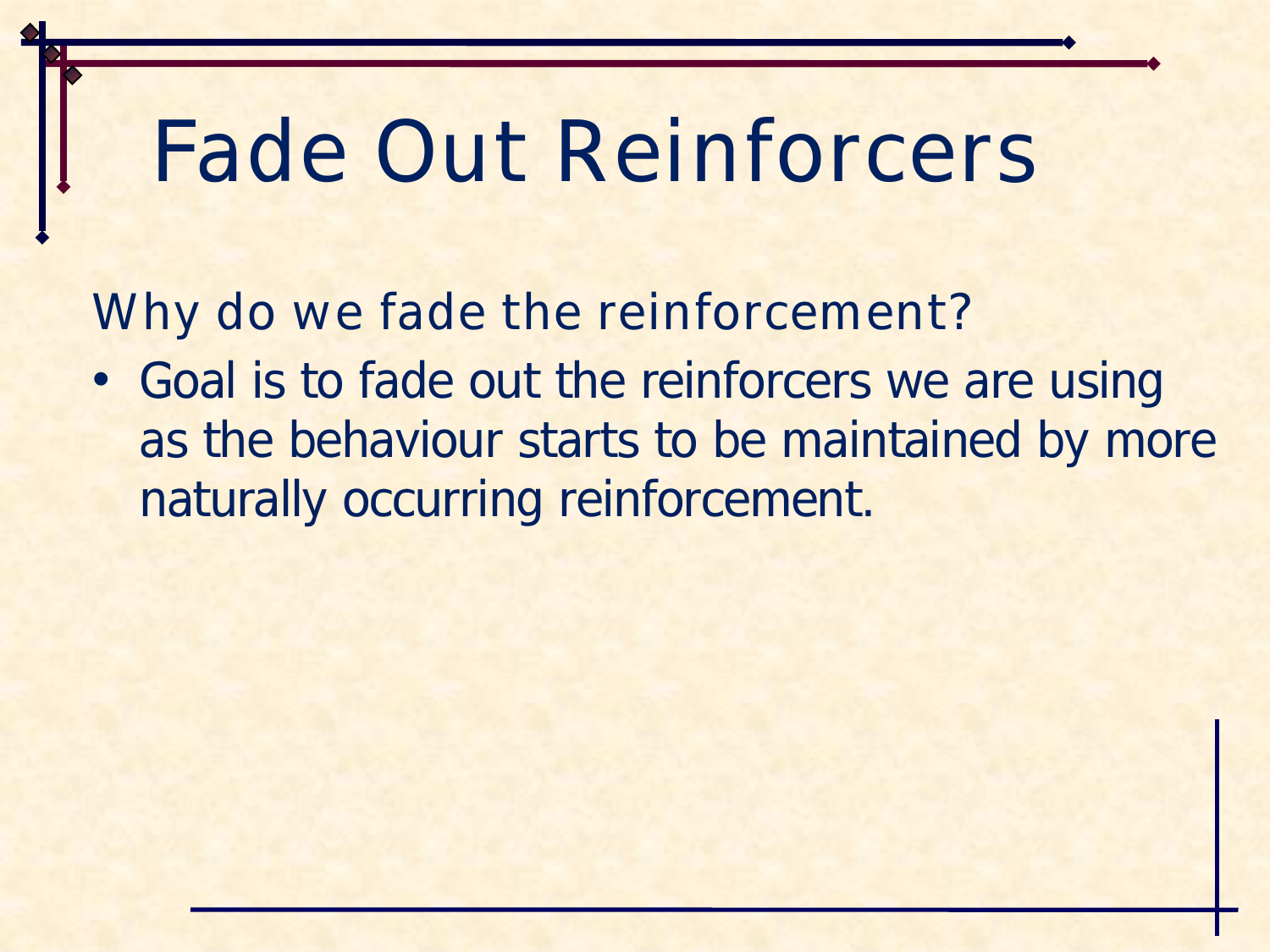

# Fade Out Reinforcers
Why do we fade the reinforcement?
Goal is to fade out the reinforcers we are using as the behaviour starts to be maintained by more naturally occurring reinforcement.